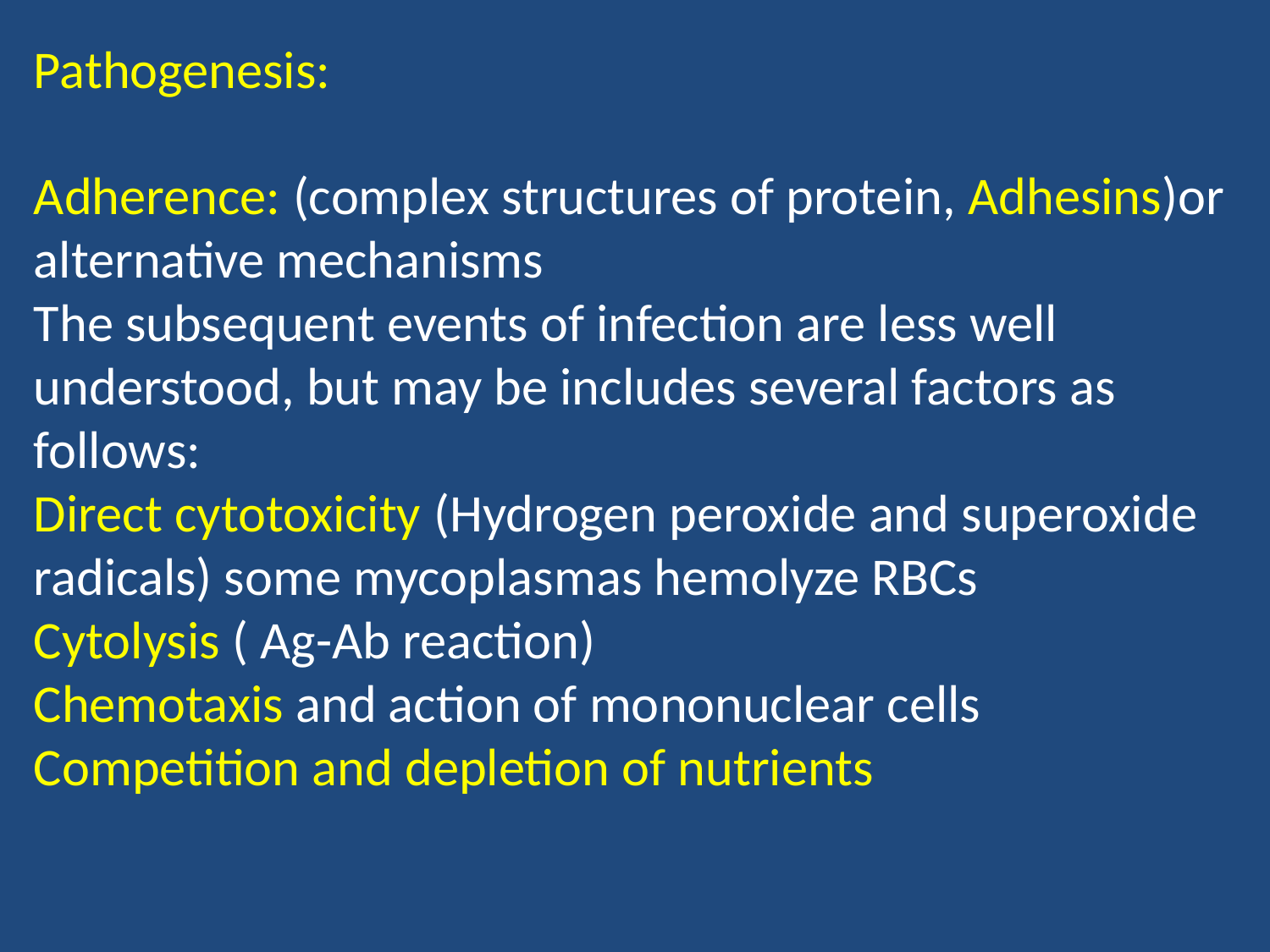

# Pathogenesis: Adherence: (complex structures of protein, Adhesins)or alternative mechanisms The subsequent events of infection are less well understood, but may be includes several factors as follows: Direct cytotoxicity (Hydrogen peroxide and superoxide radicals) some mycoplasmas hemolyze RBCs Cytolysis ( Ag-Ab reaction) Chemotaxis and action of mononuclear cells Competition and depletion of nutrients